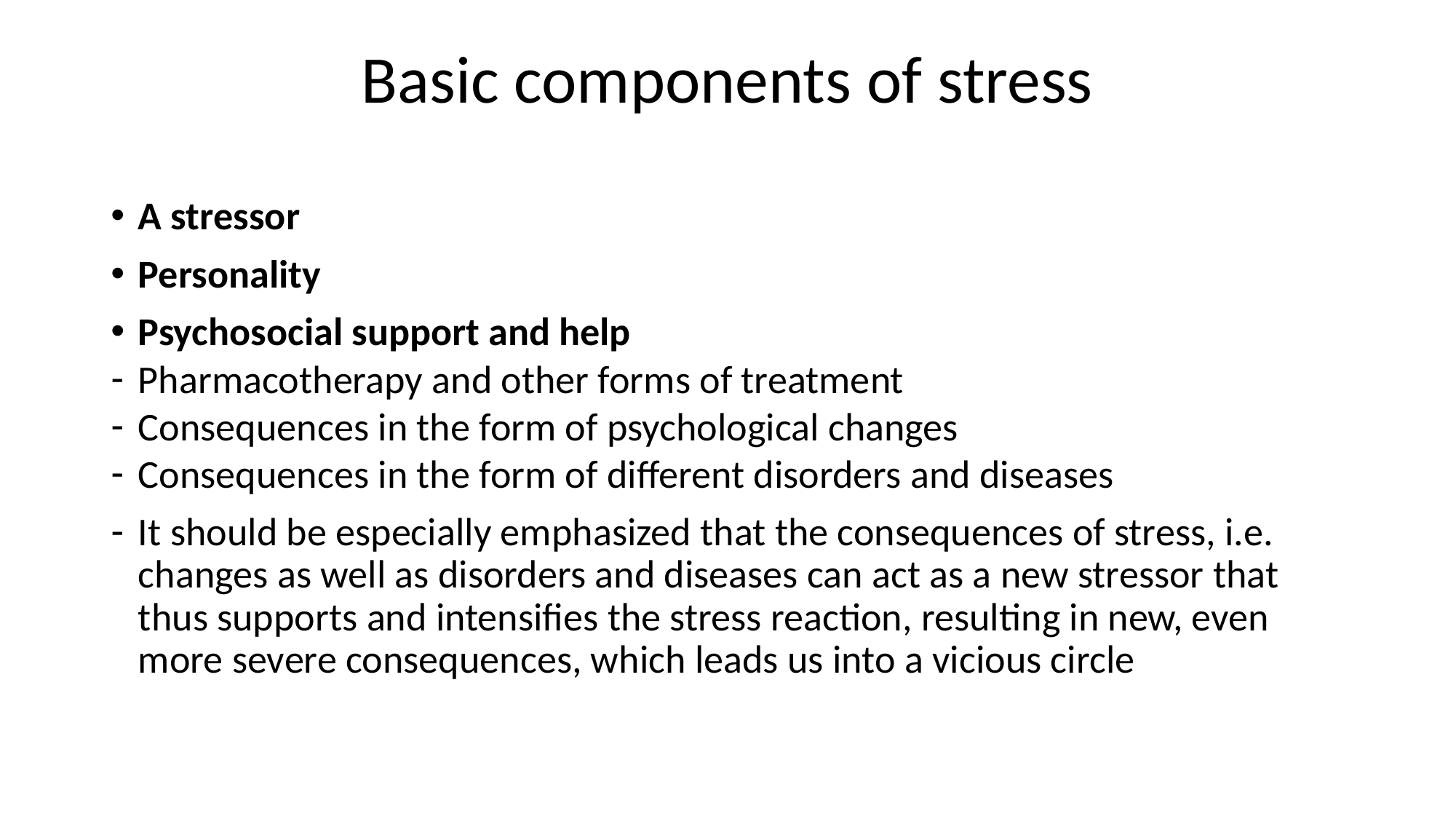

# Basic components of stress
A stressor
Personality
Psychosocial support and help
Pharmacotherapy and other forms of treatment
Consequences in the form of psychological changes
Consequences in the form of different disorders and diseases
It should be especially emphasized that the consequences of stress, i.e. changes as well as disorders and diseases can act as a new stressor that thus supports and intensifies the stress reaction, resulting in new, even more severe consequences, which leads us into a vicious circle